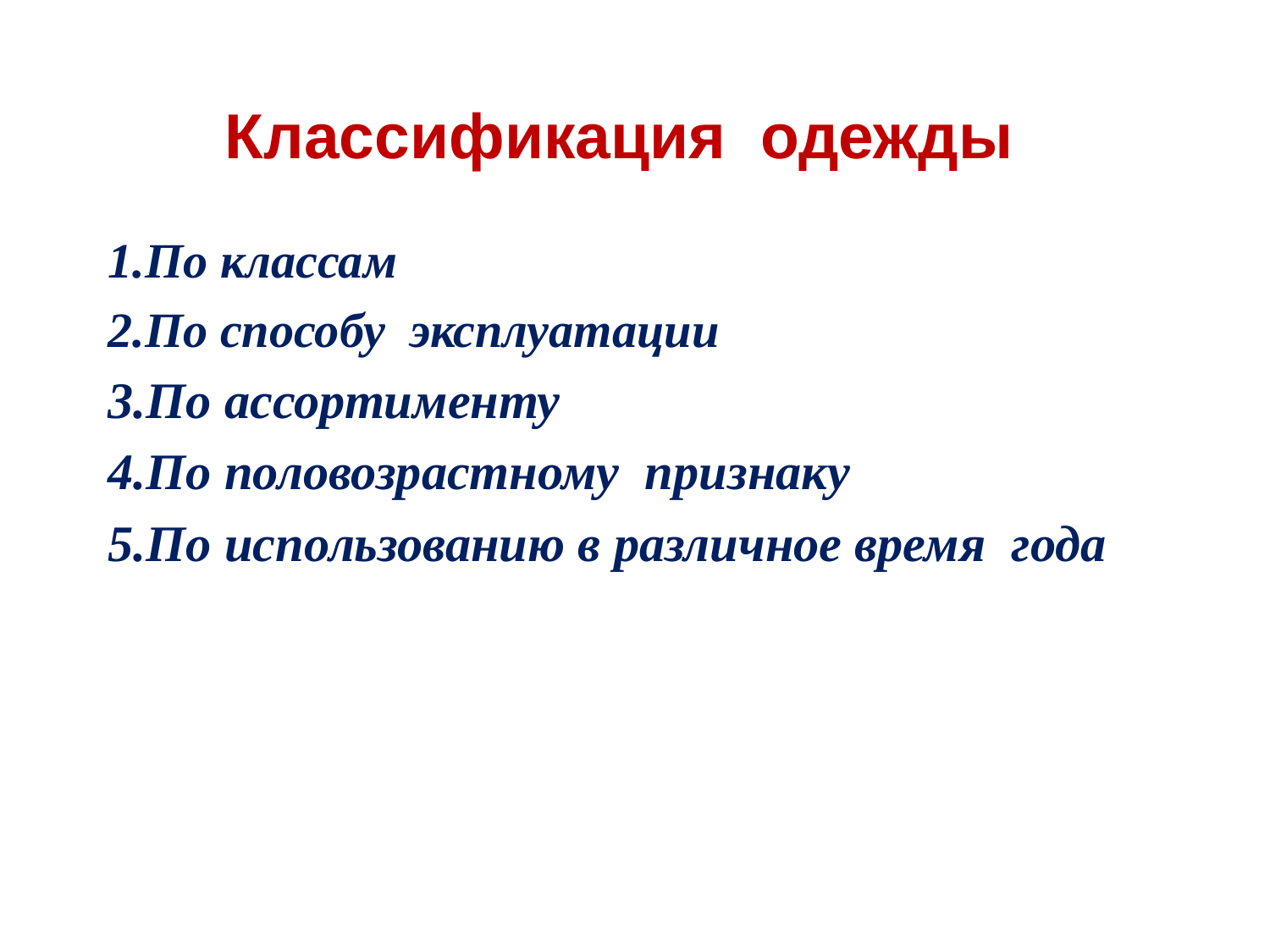

Классификация  одежды
1.По классам
2.По способу  эксплуатации
3.По ассортименту
4.По половозрастному  признаку
5.По использованию в различное время  года